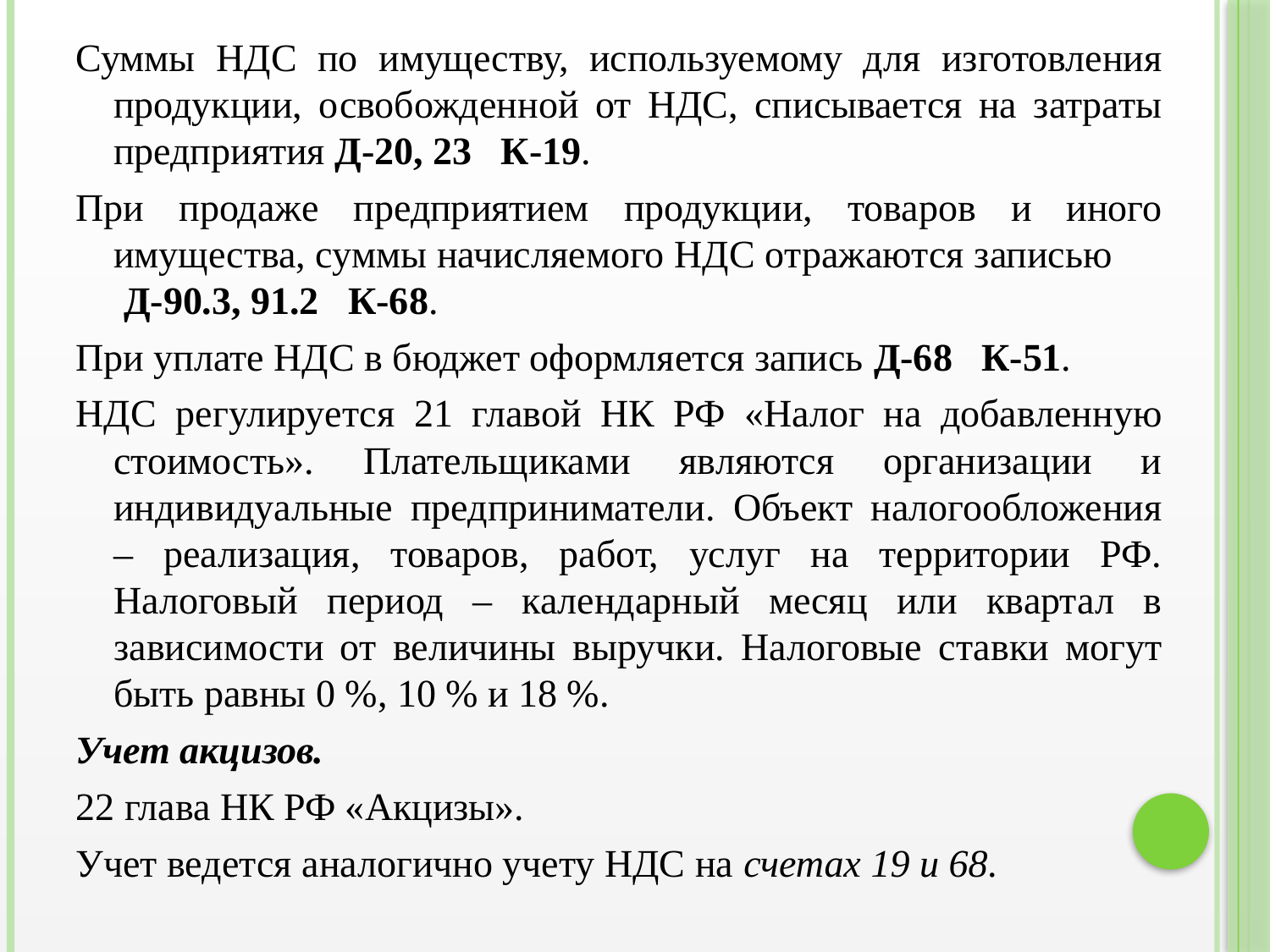

Суммы НДС по имуществу, используемому для изготовления продукции, освобожденной от НДС, списывается на затраты предприятия Д-20, 23   К-19.
При продаже предприятием продукции, товаров и иного имущества, суммы начисляемого НДС отражаются записью       Д-90.3, 91.2   К-68.
При уплате НДС в бюджет оформляется запись Д-68   К-51.
НДС регулируется 21 главой НК РФ «Налог на добавленную стоимость». Плательщиками являются организации и индивидуальные предприниматели. Объект налогообложения – реализация, товаров, работ, услуг на территории РФ. Налоговый период – календарный месяц или квартал в зависимости от величины выручки. Налоговые ставки могут быть равны 0 %, 10 % и 18 %.
Учет акцизов.
22 глава НК РФ «Акцизы».
Учет ведется аналогично учету НДС на счетах 19 и 68.